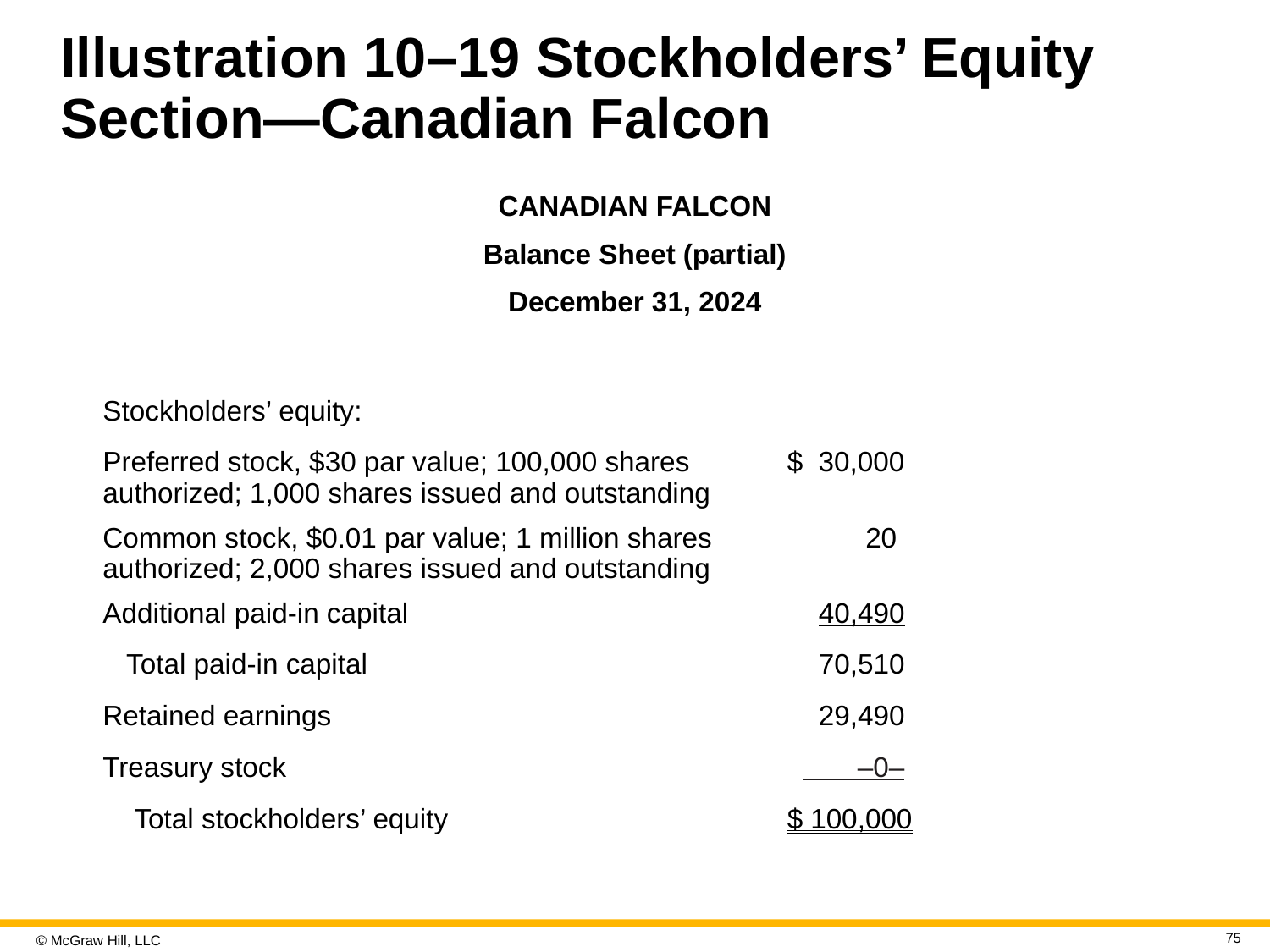

# Illustration 10–19 Stockholders’ Equity Section—Canadian Falcon
CANADIAN FALCON
Balance Sheet (partial)
December 31, 2024
| Stockholders’ equity: |  |
| --- | --- |
| Preferred stock, $30 par value; 100,000 shares authorized; 1,000 shares issued and outstanding | $ 30,000 |
| Common stock, $0.01 par value; 1 million shares authorized; 2,000 shares issued and outstanding | 20 |
| Additional paid-in capital | 40,490 |
| Total paid-in capital | 70,510 |
| Retained earnings | 29,490 |
| Treasury stock | –0– |
| Total stockholders’ equity | $ 100,000 |
75